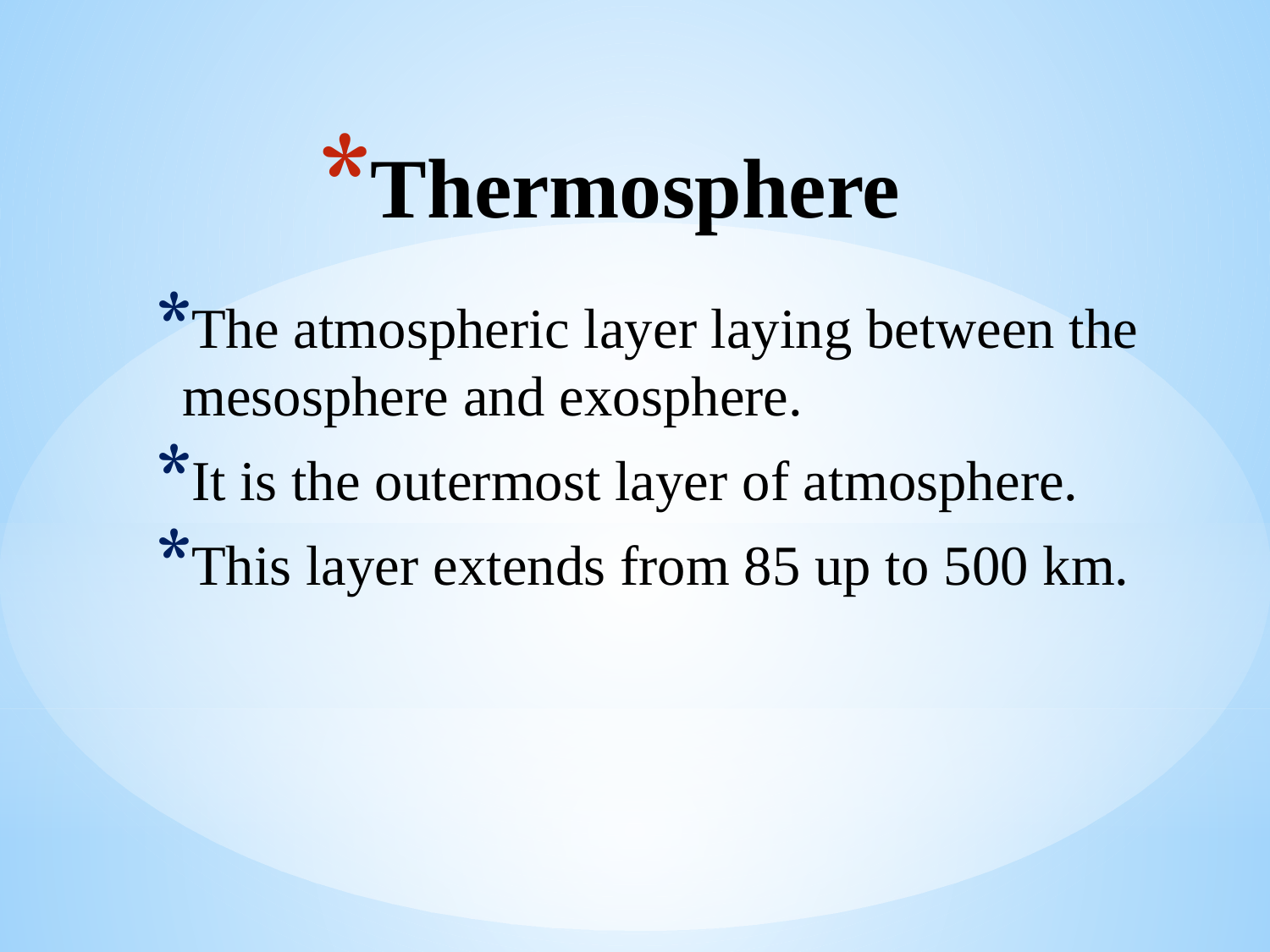

# Thermosphere
The atmospheric layer laying between the mesosphere and exosphere.
It is the outermost layer of atmosphere.
This layer extends from 85 up to 500 km.